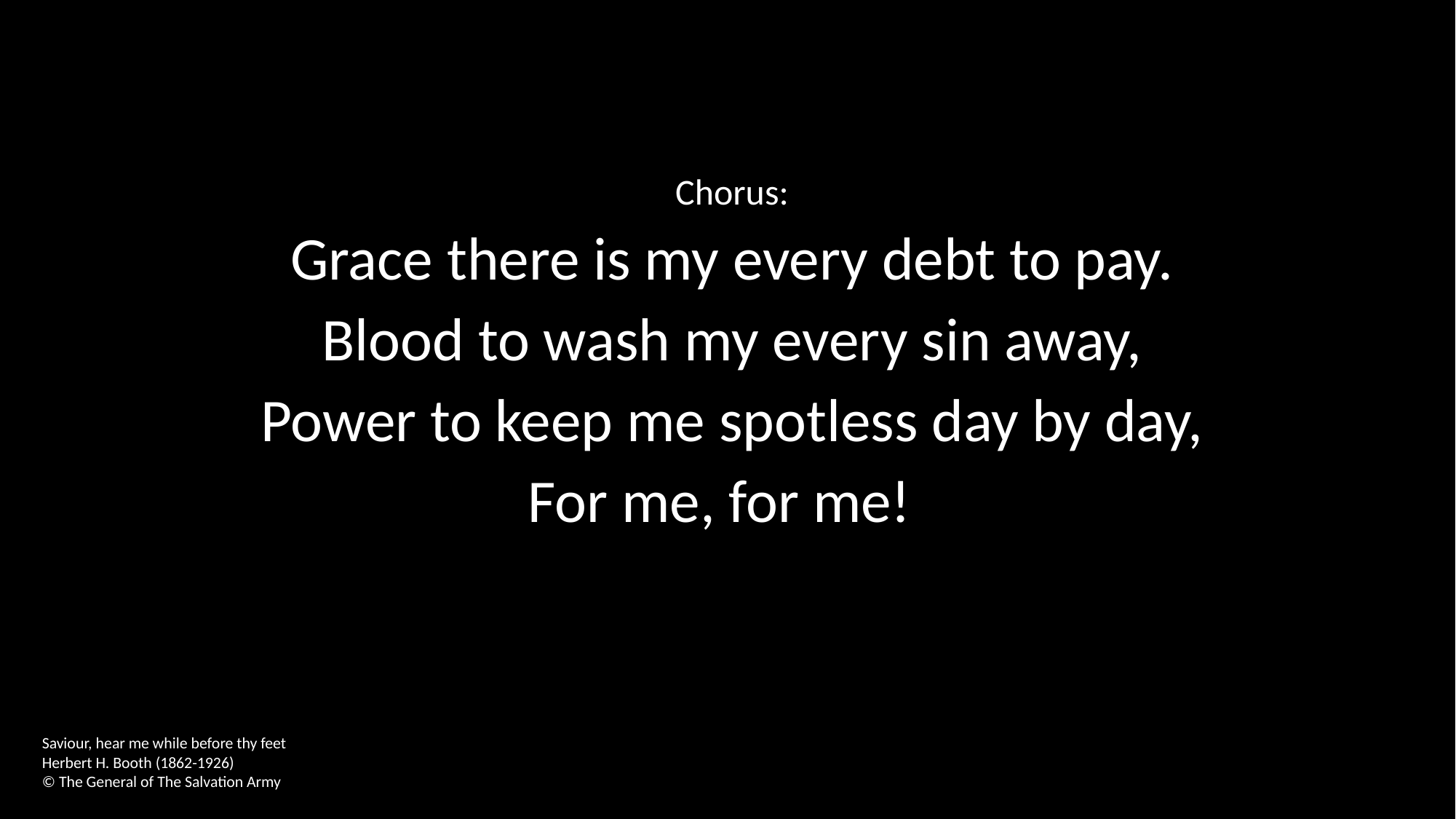

Chorus:
Grace there is my every debt to pay.
Blood to wash my every sin away,
Power to keep me spotless day by day,
For me, for me!

Saviour, hear me while before thy feet
Herbert H. Booth (1862-1926)
© The General of The Salvation Army